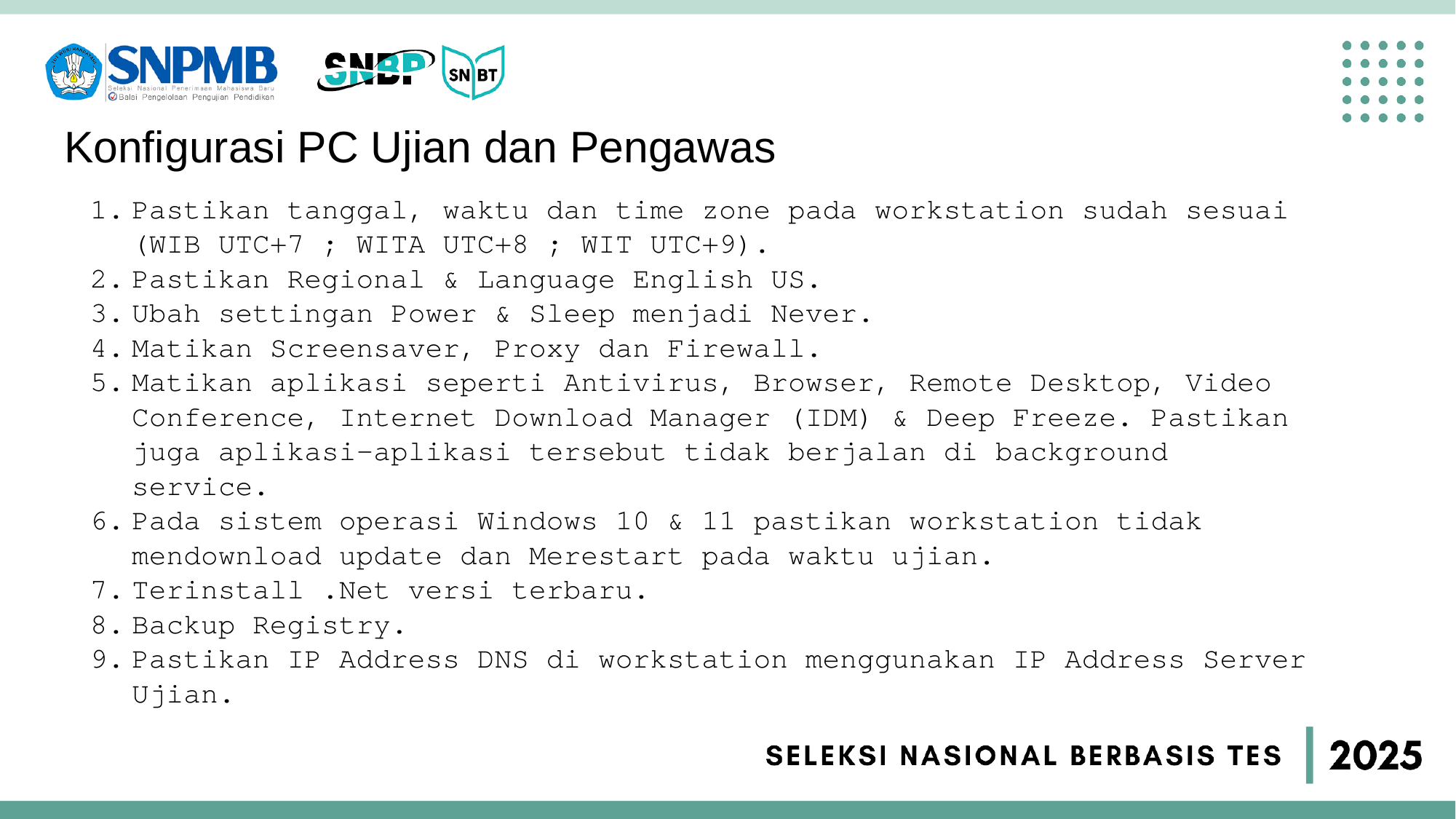

# Konfigurasi PC Ujian dan Pengawas
Pastikan tanggal, waktu dan time zone pada workstation sudah sesuai (WIB UTC+7 ; WITA UTC+8 ; WIT UTC+9).
Pastikan Regional & Language English US.
Ubah settingan Power & Sleep menjadi Never.
Matikan Screensaver, Proxy dan Firewall.
Matikan aplikasi seperti Antivirus, Browser, Remote Desktop, Video Conference, Internet Download Manager (IDM) & Deep Freeze. Pastikan juga aplikasi-aplikasi tersebut tidak berjalan di background service.
Pada sistem operasi Windows 10 & 11 pastikan workstation tidak mendownload update dan Merestart pada waktu ujian.
Terinstall .Net versi terbaru.
Backup Registry.
Pastikan IP Address DNS di workstation menggunakan IP Address Server Ujian.